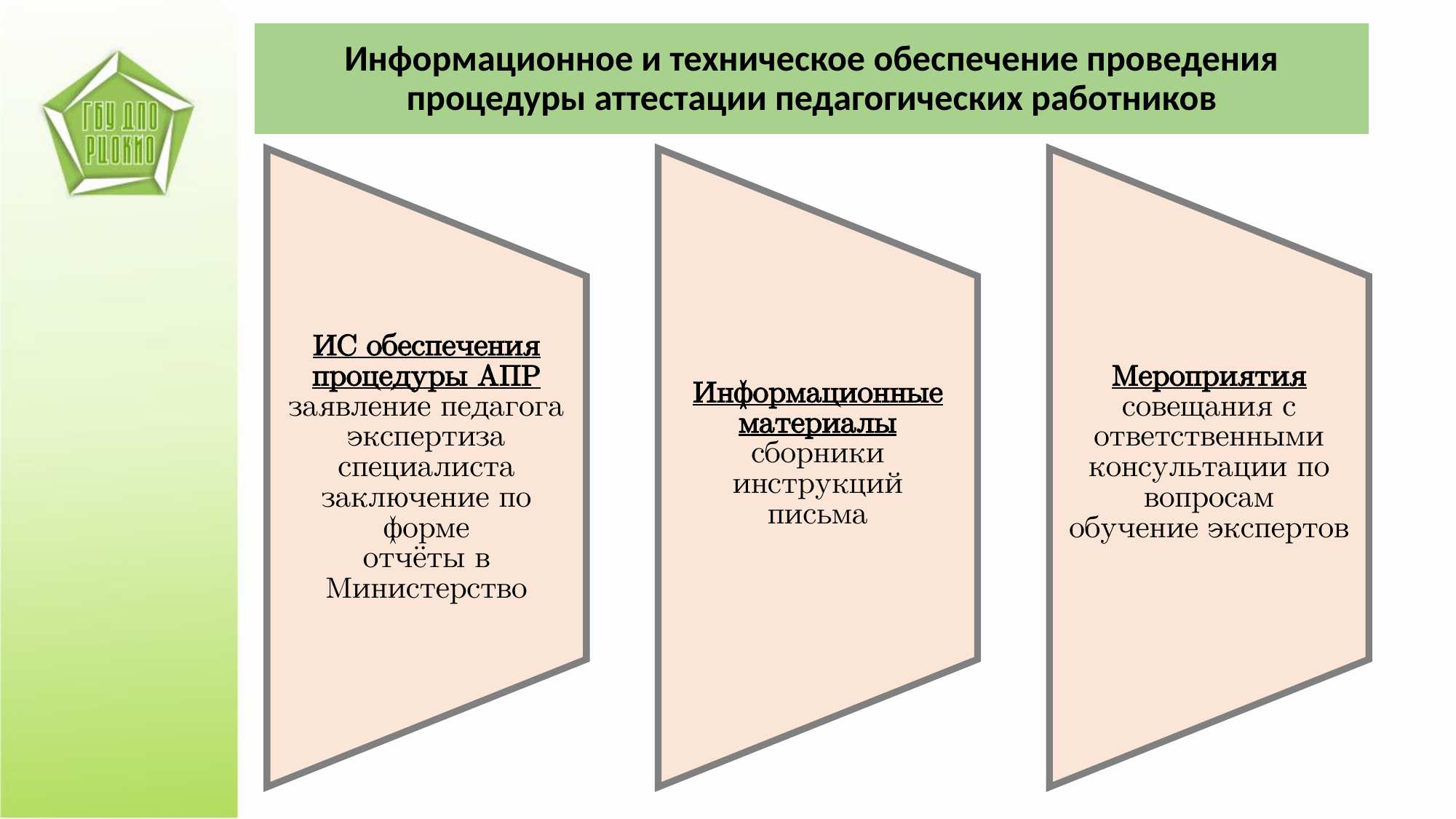

# Информационное и техническое обеспечение проведения процедуры аттестации педагогических работников
ИС обеспечения процедуры АПР
заявление педагога
экспертиза специалиста
заключение по форме
отчёты в Министерство
Информационные материалы
сборники инструкций
письма
Мероприятия
совещания с ответственными
консультации по вопросам
обучение экспертов